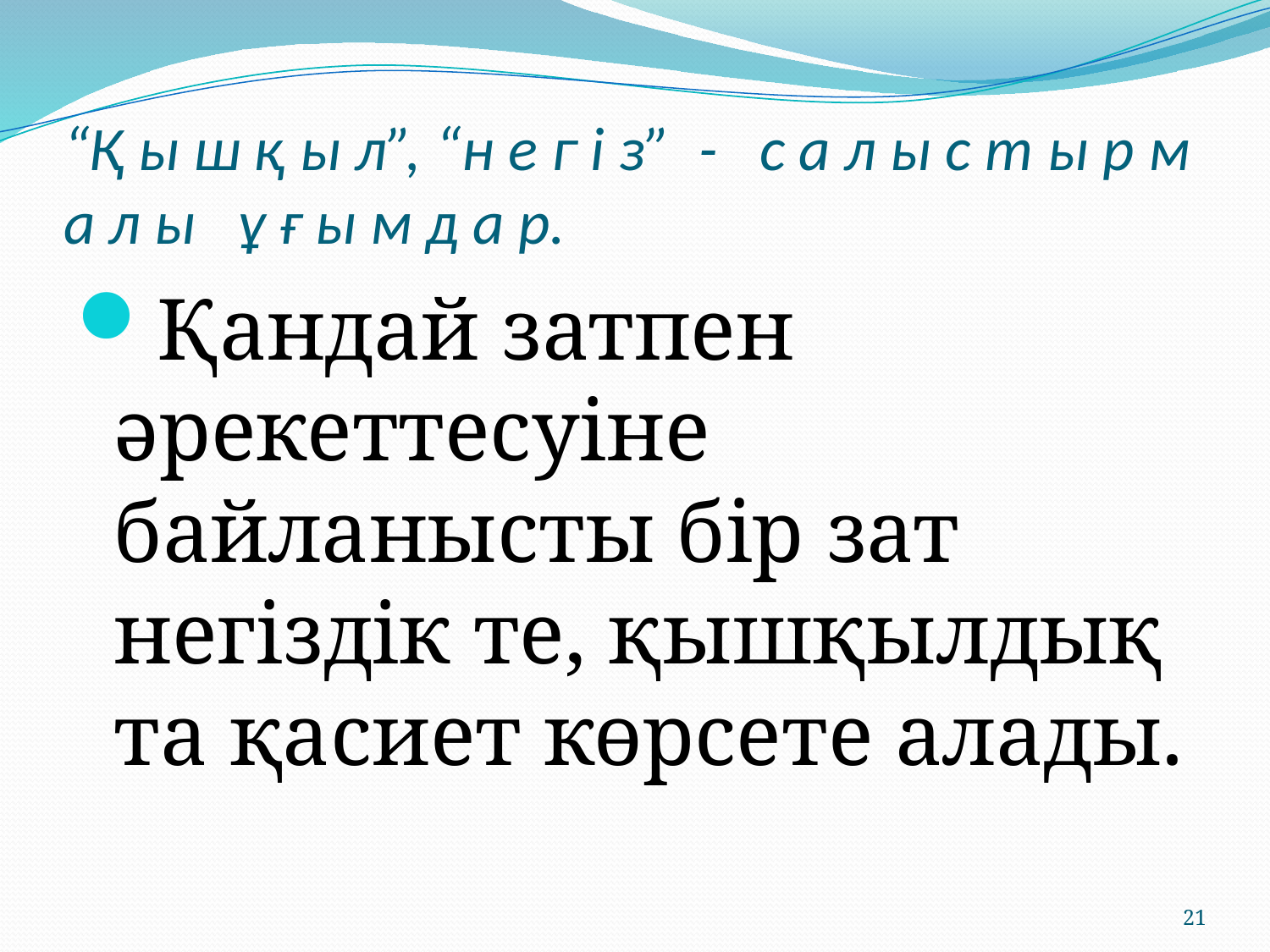

# “Қ ы ш қ ы л”, “н е г і з”  -   с а л ы с т ы р м а л ы   ұ ғ ы м д а р.
Қандай затпен әрекеттесуіне байланысты бір зат негіздік те, қышқылдық та қасиет көрсете алады.
21